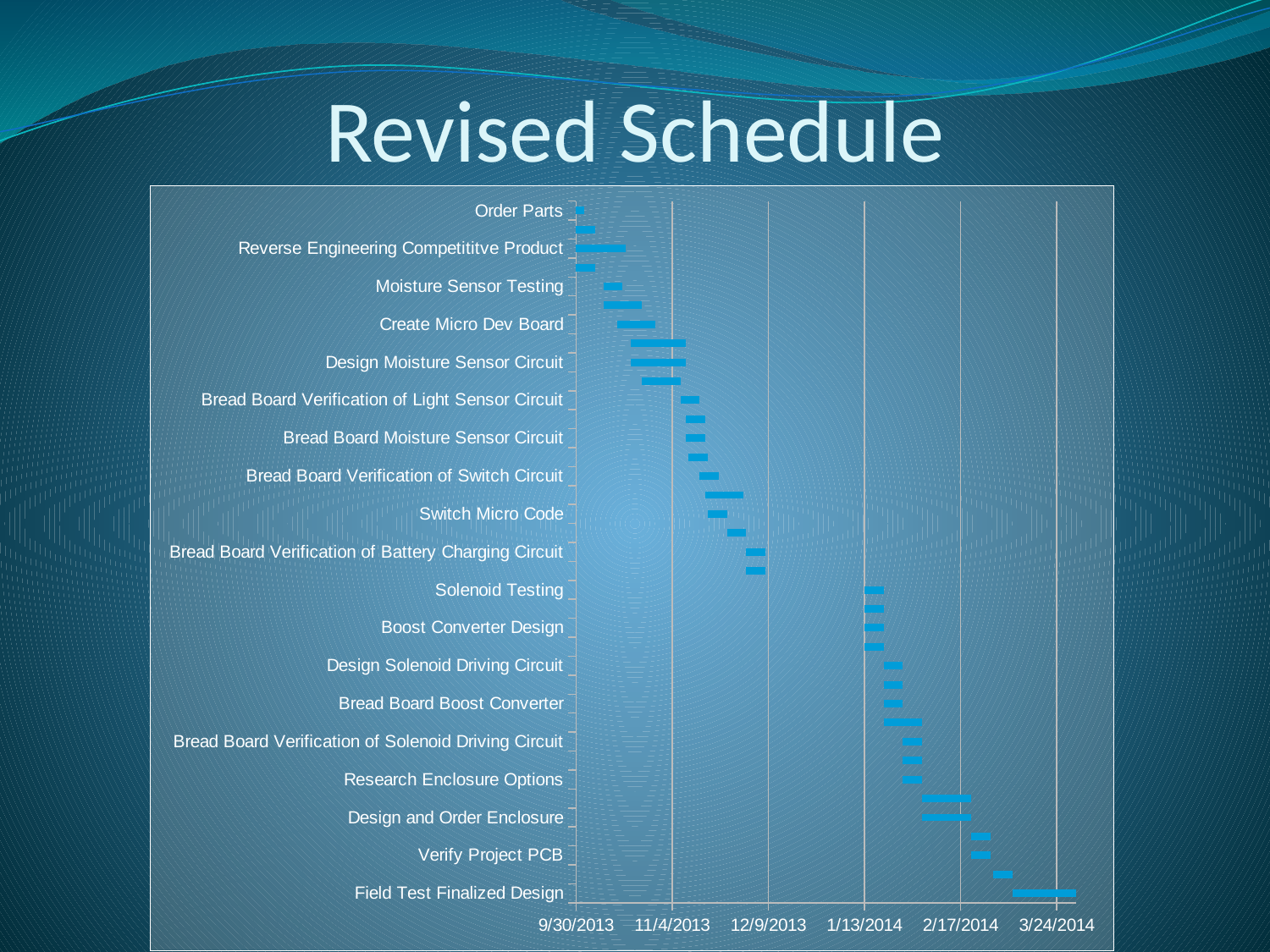

Revised Schedule

### Chart

| Category | Start Date | Remaining |
|---|---|---|
| Order Parts | 41547.0 | 3.0 |
| Soil Saturation Data | 41547.0 | 7.0 |
| Reverse Engineering Competititve Product | 41547.0 | 18.0 |
| Research Micro Schematic | 41547.0 | 7.0 |
| Moisture Sensor Testing | 41557.0 | 7.0 |
| Design Light Sensor Circuit | 41557.0 | 14.0 |
| Create Micro Dev Board | 41562.0 | 14.0 |
| Design Power Circuit  | 41567.0 | 20.0 |
| Design Moisture Sensor Circuit | 41567.0 | 20.0 |
| Design Switch Circuit | 41571.0 | 14.0 |
| Bread Board Verification of Light Sensor Circuit | 41585.0 | 7.0 |
| Bread Board Verification of Power Circuit | 41587.0 | 7.0 |
| Bread Board Moisture Sensor Circuit | 41587.0 | 7.0 |
| Light Sensor Micro Code | 41588.0 | 7.0 |
| Bread Board Verification of Switch Circuit | 41592.0 | 7.0 |
| Design Battery Charging Circuit | 41594.0 | 14.0 |
| Switch Micro Code | 41595.0 | 7.0 |
| Verify Light Sensor Code | 41602.0 | 7.0 |
| Bread Board Verification of Battery Charging Circuit | 41609.0 | 7.0 |
| Verify Switch Code | 41609.0 | 7.0 |
| Solenoid Testing | 41652.0 | 7.0 |
| Mosture Sensor #2 Testing/Original Sensor Design | 41652.0 | 7.0 |
| Boost Converter Design | 41652.0 | 7.0 |
| Create Micro Part in Altium | 41652.0 | 7.0 |
| Design Solenoid Driving Circuit | 41659.0 | 7.0 |
| Research Low Power Modes | 41659.0 | 7.0 |
| Bread Board Boost Converter | 41659.0 | 7.0 |
| Layout 25% of Project (Based on Verified Circuits) | 41659.0 | 14.0 |
| Bread Board Verification of Solenoid Driving Circuit | 41666.0 | 7.0 |
| Verify Boost Converter Circuit | 41666.0 | 7.0 |
| Research Enclosure Options | 41666.0 | 7.0 |
| Finish PCB Layout and Order PCB | 41673.0 | 18.0 |
| Design and Order Enclosure | 41673.0 | 18.0 |
| Solder Project PCB | 41691.0 | 7.0 |
| Verify Project PCB | 41691.0 | 7.0 |
| Verify Enclosure Design | 41699.0 | 7.0 |
| Field Test Finalized Design | 41706.0 | 23.0 |